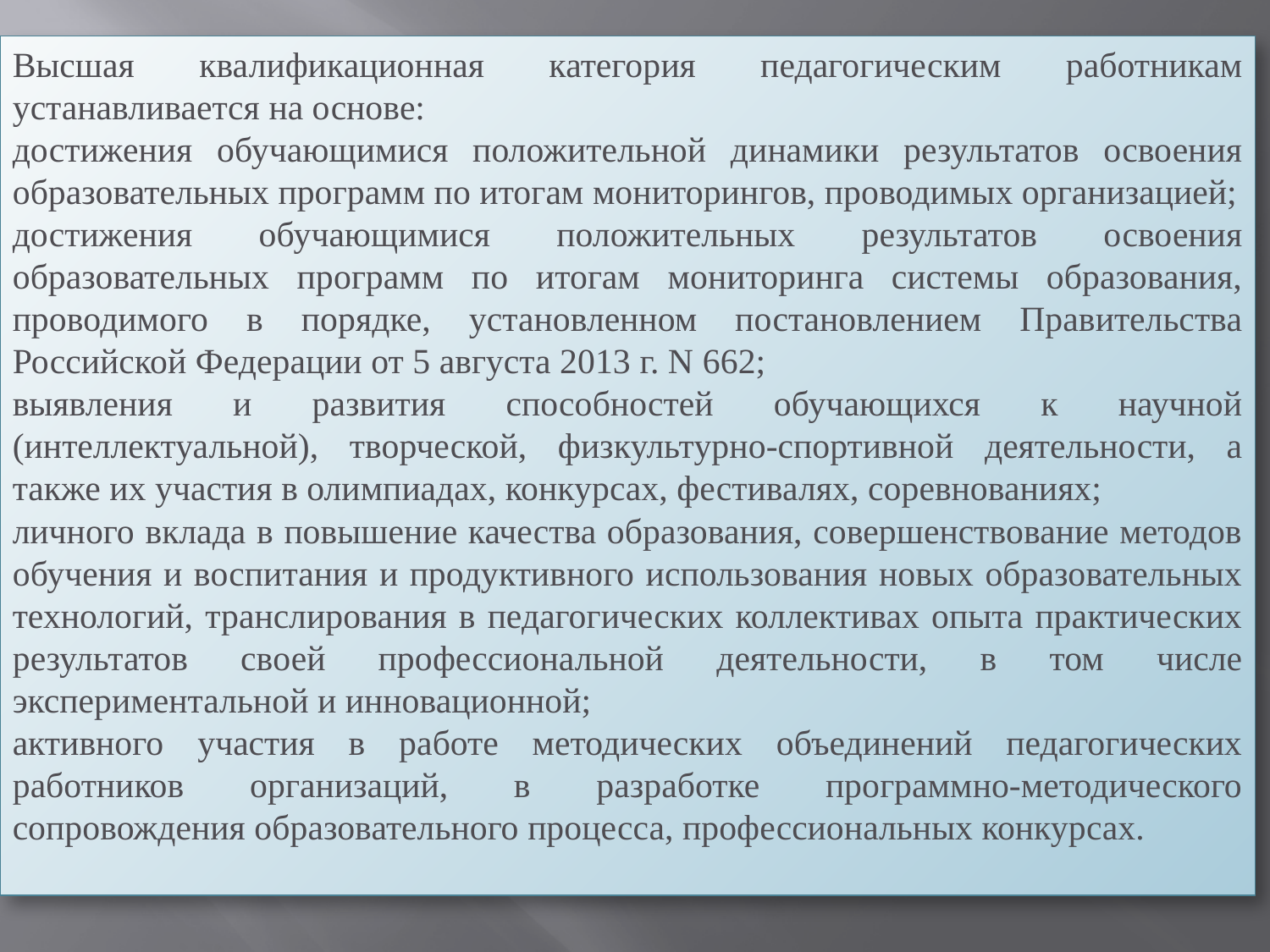

Высшая квалификационная категория педагогическим работникам устанавливается на основе:
достижения обучающимися положительной динамики результатов освоения образовательных программ по итогам мониторингов, проводимых организацией;
достижения обучающимися положительных результатов освоения образовательных программ по итогам мониторинга системы образования, проводимого в порядке, установленном постановлением Правительства Российской Федерации от 5 августа 2013 г. N 662;
выявления и развития способностей обучающихся к научной (интеллектуальной), творческой, физкультурно-спортивной деятельности, а также их участия в олимпиадах, конкурсах, фестивалях, соревнованиях;
личного вклада в повышение качества образования, совершенствование методов обучения и воспитания и продуктивного использования новых образовательных технологий, транслирования в педагогических коллективах опыта практических результатов своей профессиональной деятельности, в том числе экспериментальной и инновационной;
активного участия в работе методических объединений педагогических работников организаций, в разработке программно-методического сопровождения образовательного процесса, профессиональных конкурсах.